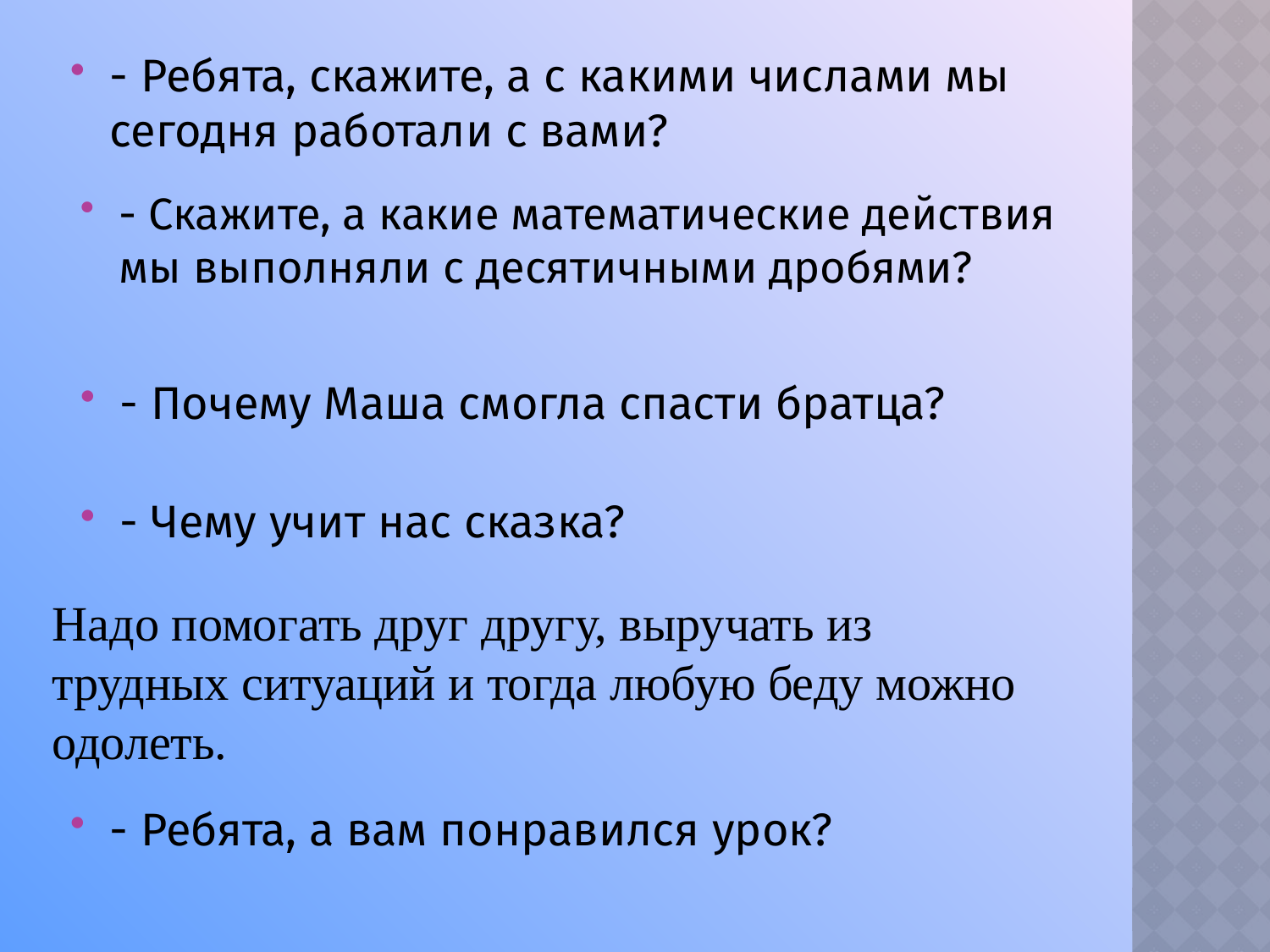

- Ребята, скажите, а с какими числами мы сегодня работали с вами?
- Скажите, а какие математические действия мы выполняли с десятичными дробями?
- Почему Маша смогла спасти братца?
- Чему учит нас сказка?
Надо помогать друг другу, выручать из трудных ситуаций и тогда любую беду можно одолеть.
- Ребята, а вам понравился урок?